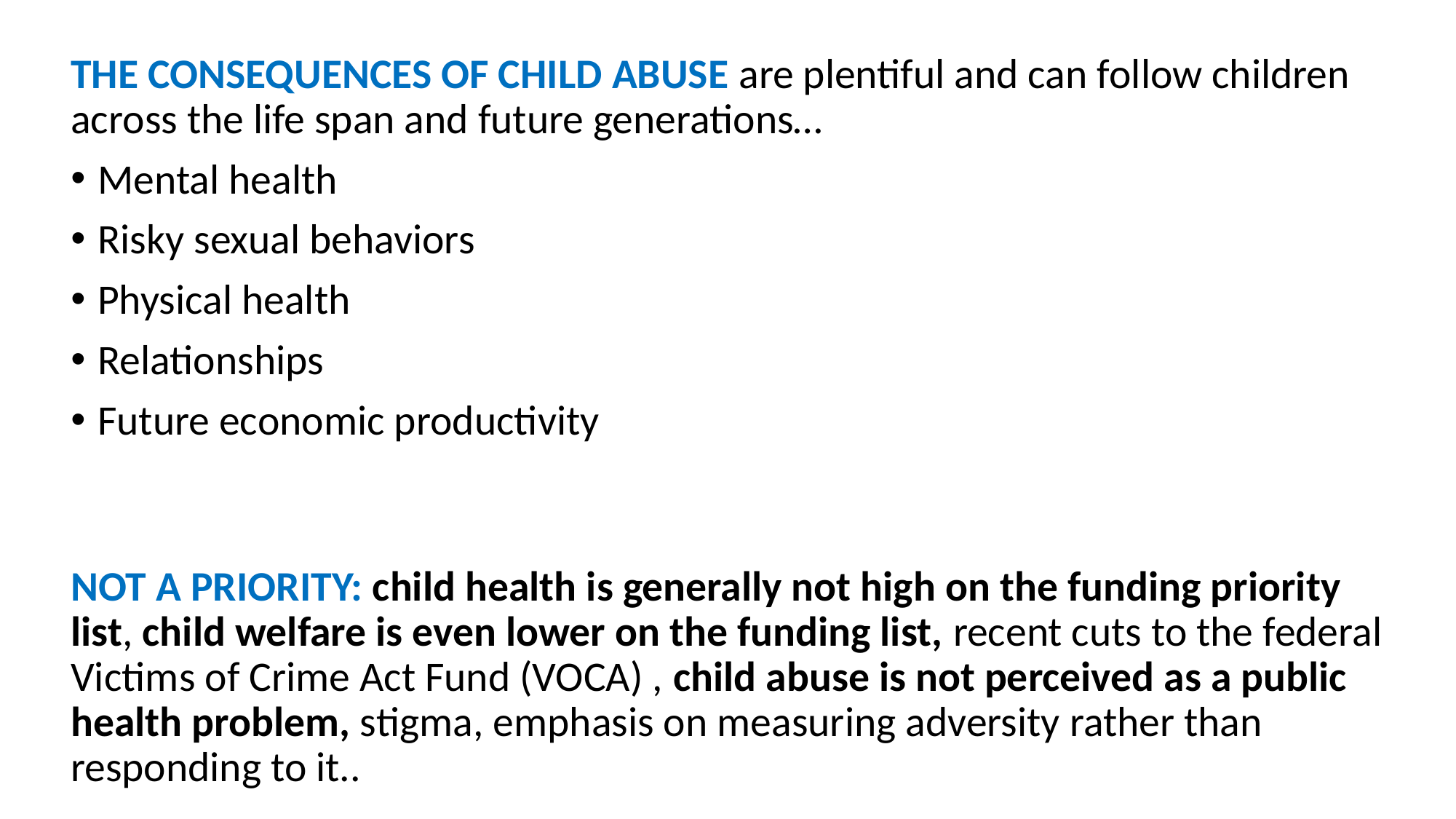

THE CONSEQUENCES OF CHILD ABUSE are plentiful and can follow children across the life span and future generations…
Mental health
Risky sexual behaviors
Physical health
Relationships
Future economic productivity

NOT A PRIORITY: child health is generally not high on the funding priority list, child welfare is even lower on the funding list, recent cuts to the federal Victims of Crime Act Fund (VOCA) , child abuse is not perceived as a public health problem, stigma, emphasis on measuring adversity rather than responding to it..